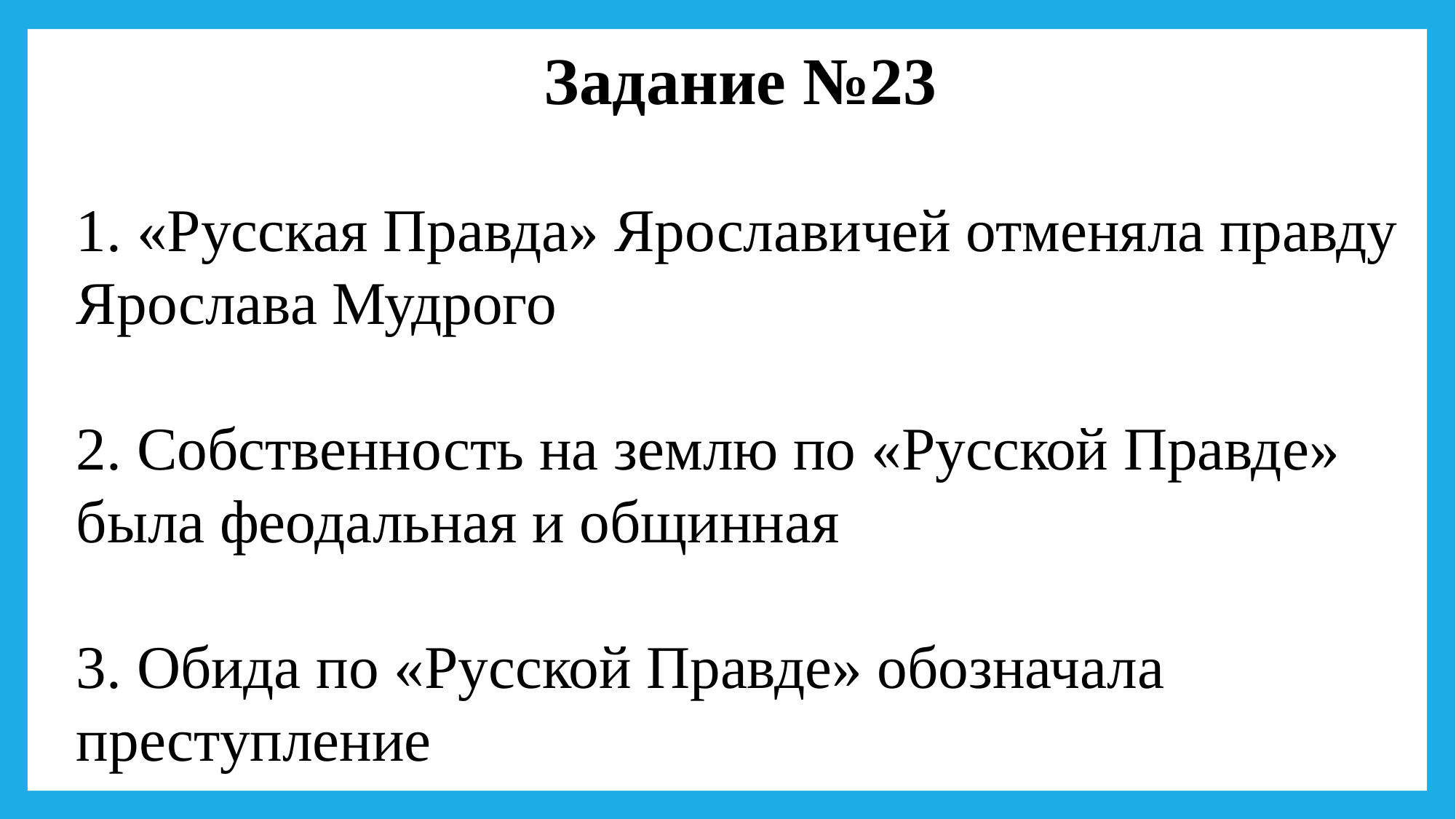

Задание №23

1. «Русская Правда» Ярославичей отменяла правду Ярослава Мудрого

2. Собственность на землю по «Русской Правде» была феодальная и общинная

3. Обида по «Русской Правде» обозначала преступление